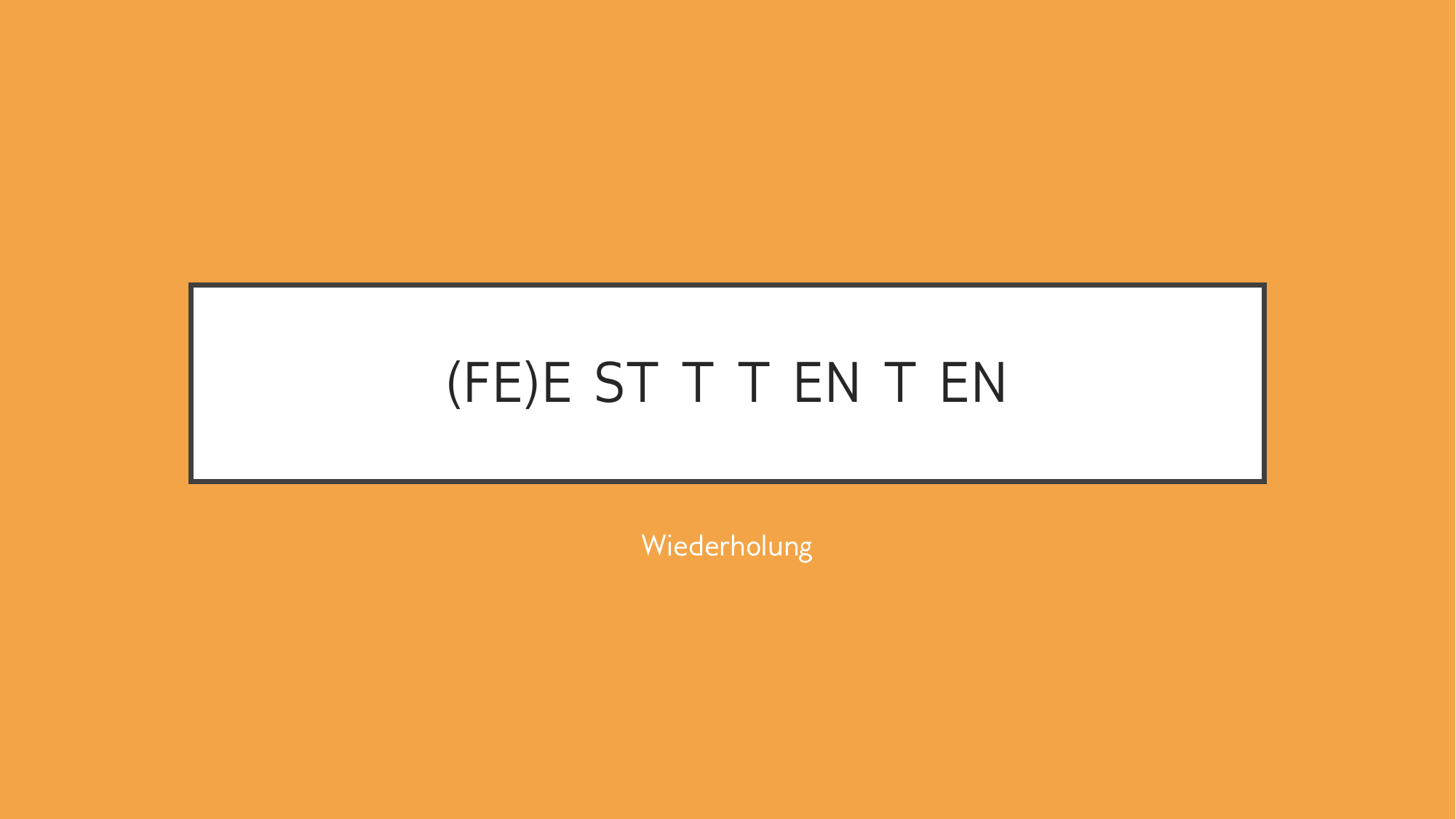

# (Fe)e st t t en t en
Wiederholung